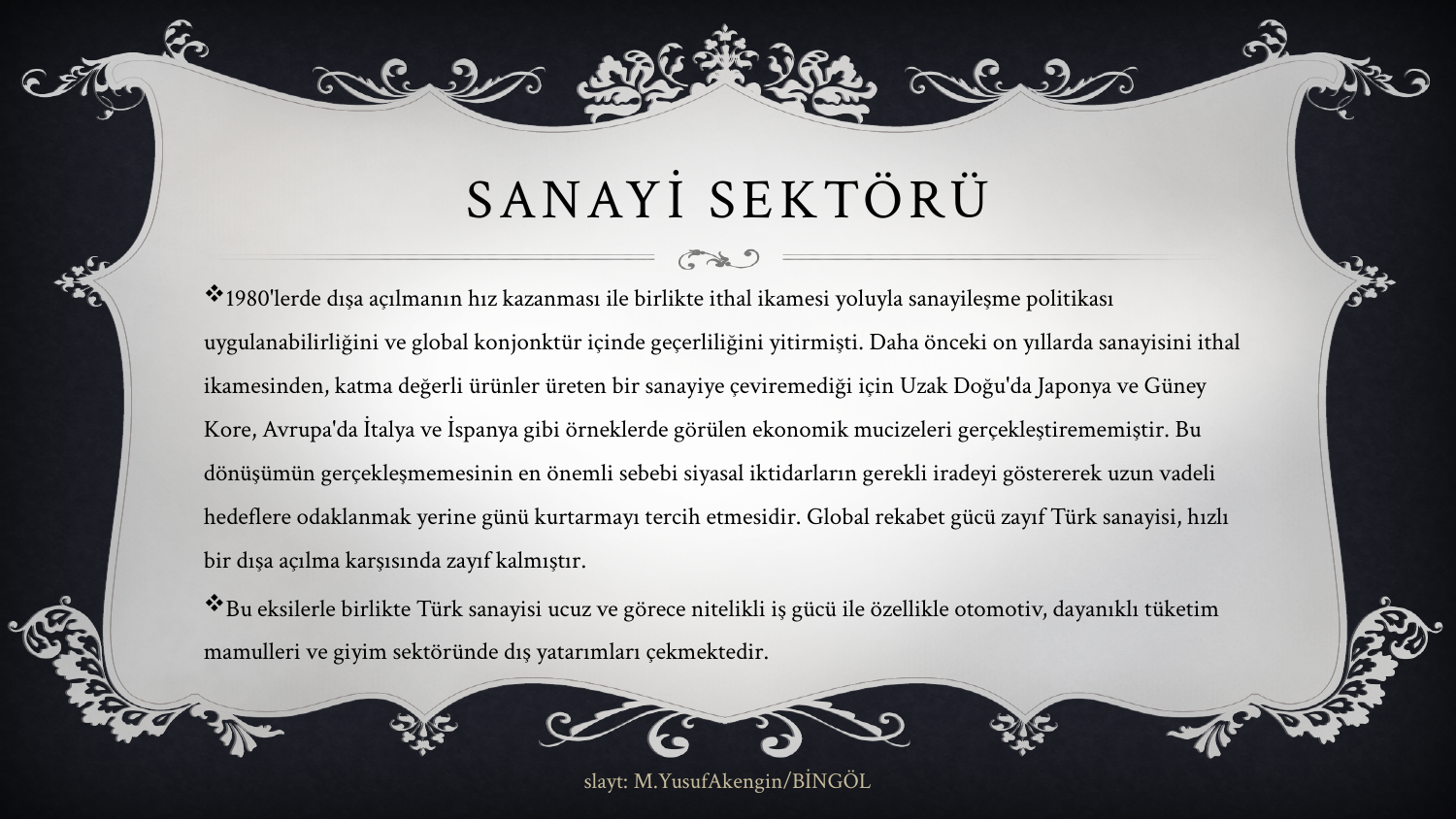

# Sanayİ sektörü
1980'lerde dışa açılmanın hız kazanması ile birlikte ithal ikamesi yoluyla sanayileşme politikası uygulanabilirliğini ve global konjonktür içinde geçerliliğini yitirmişti. Daha önceki on yıllarda sanayisini ithal ikamesinden, katma değerli ürünler üreten bir sanayiye çeviremediği için Uzak Doğu'da Japonya ve Güney Kore, Avrupa'da İtalya ve İspanya gibi örneklerde görülen ekonomik mucizeleri gerçekleştirememiştir. Bu dönüşümün gerçekleşmemesinin en önemli sebebi siyasal iktidarların gerekli iradeyi göstererek uzun vadeli hedeflere odaklanmak yerine günü kurtarmayı tercih etmesidir. Global rekabet gücü zayıf Türk sanayisi, hızlı bir dışa açılma karşısında zayıf kalmıştır.
Bu eksilerle birlikte Türk sanayisi ucuz ve görece nitelikli iş gücü ile özellikle otomotiv, dayanıklı tüketim mamulleri ve giyim sektöründe dış yatarımları çekmektedir.
slayt: M.YusufAkengin/BİNGÖL